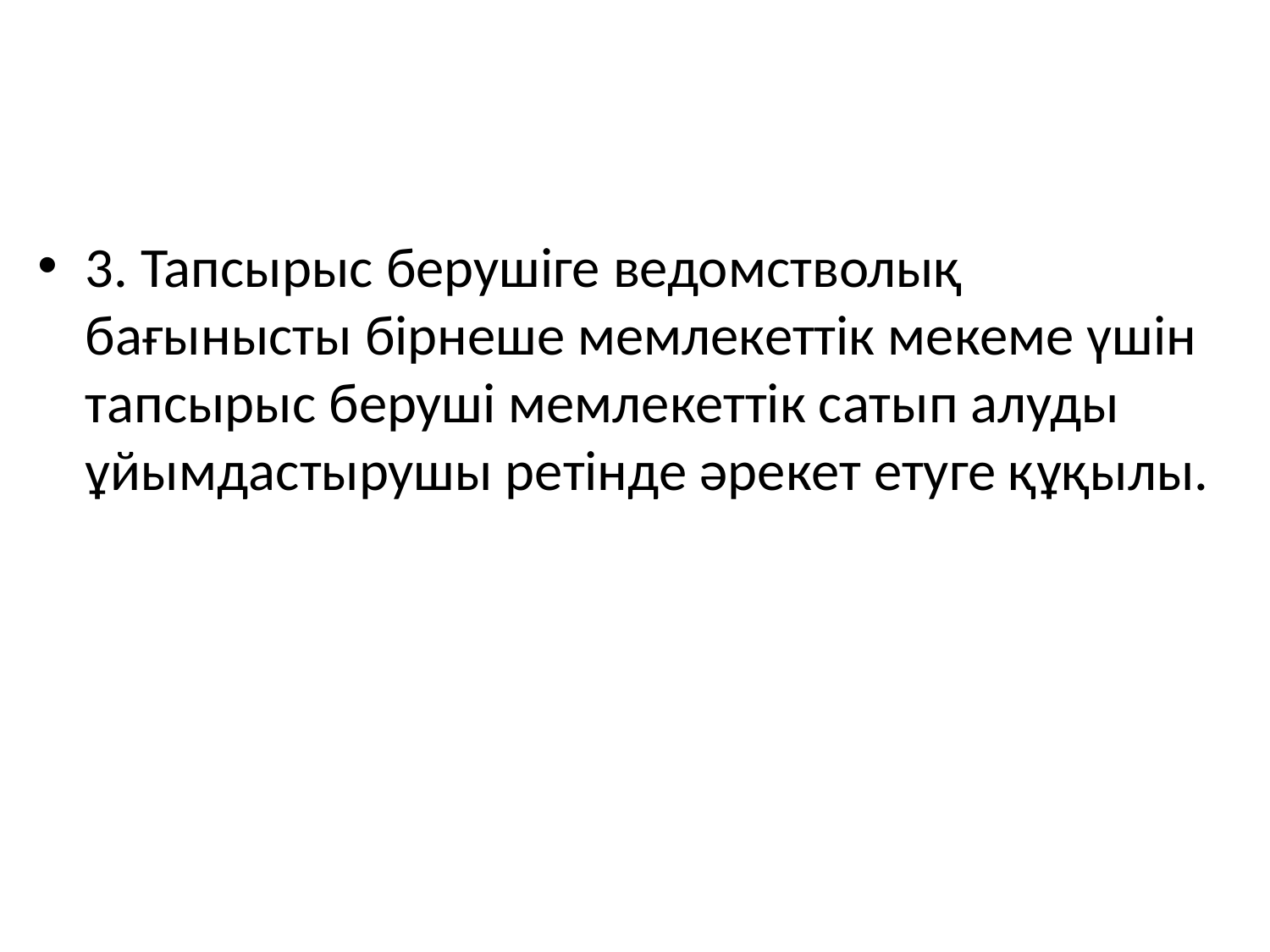

3. Тапсырыс берушіге ведомстволық бағынысты бірнеше мемлекеттік мекеме үшін тапсырыс беруші мемлекеттік сатып алуды ұйымдастырушы ретінде әрекет етуге құқылы.